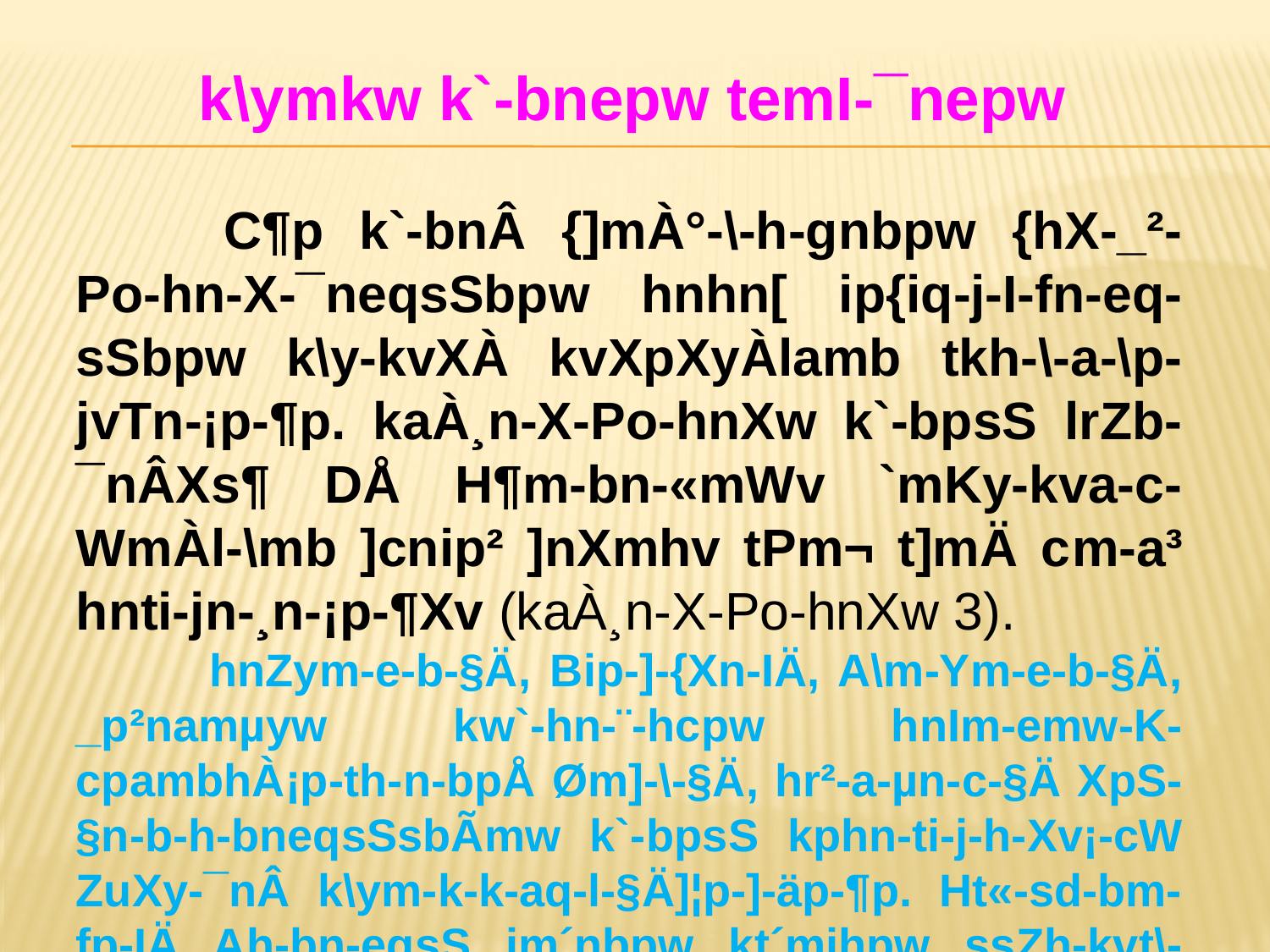

k\ymkw k`-bnepw temI-¯nepw
 	C¶p k`-bnÂ {]mÀ°-\-h-gnbpw {hX-_²-Po-hn-X-¯neqsSbpw hnhn[ ip{iq-j-I-fn-eq-sSbpw k\y-kvXÀ kvXpXyÀlamb tkh-\-a-\p-jvTn-¡p-¶p. kaÀ¸n-X-Po-hnXw k`-bpsS lrZb-¯nÂXs¶ DÅ H¶m-bn-«mWv `mKy-kva-c-WmÀl-\mb ]cnip² ]nXmhv tPm¬ t]mÄ c­m-a³ hnti-jn-¸n-¡p-¶Xv (kaÀ¸n-X-Po-hnXw 3).
 	hnZym-e-b-§Ä, Bip-]-{Xn-IÄ, A\m-Ym-e-b-§Ä, _p²namµyw kw`-hn-¨-hcpw hnIm-emw-K-cpambhÀ¡p-th-­n-bpÅ Øm]-\-§Ä, hr²-a-µn-c-§Ä XpS-§n-b-h-bneqsSsbÃmw k`-bpsS kphn-ti-j-h-Xv¡-cW ZuXy-¯nÂ k\ym-k-k-aq-l-§Ä]¦p-]-äp-¶p. Ht«-sd-bm-fp-IÄ Ah-bn-eqsS im´nbpw kt´mjhpw ssZh-kvt\-lhpw A\p-`-hn-¡p-¶p.